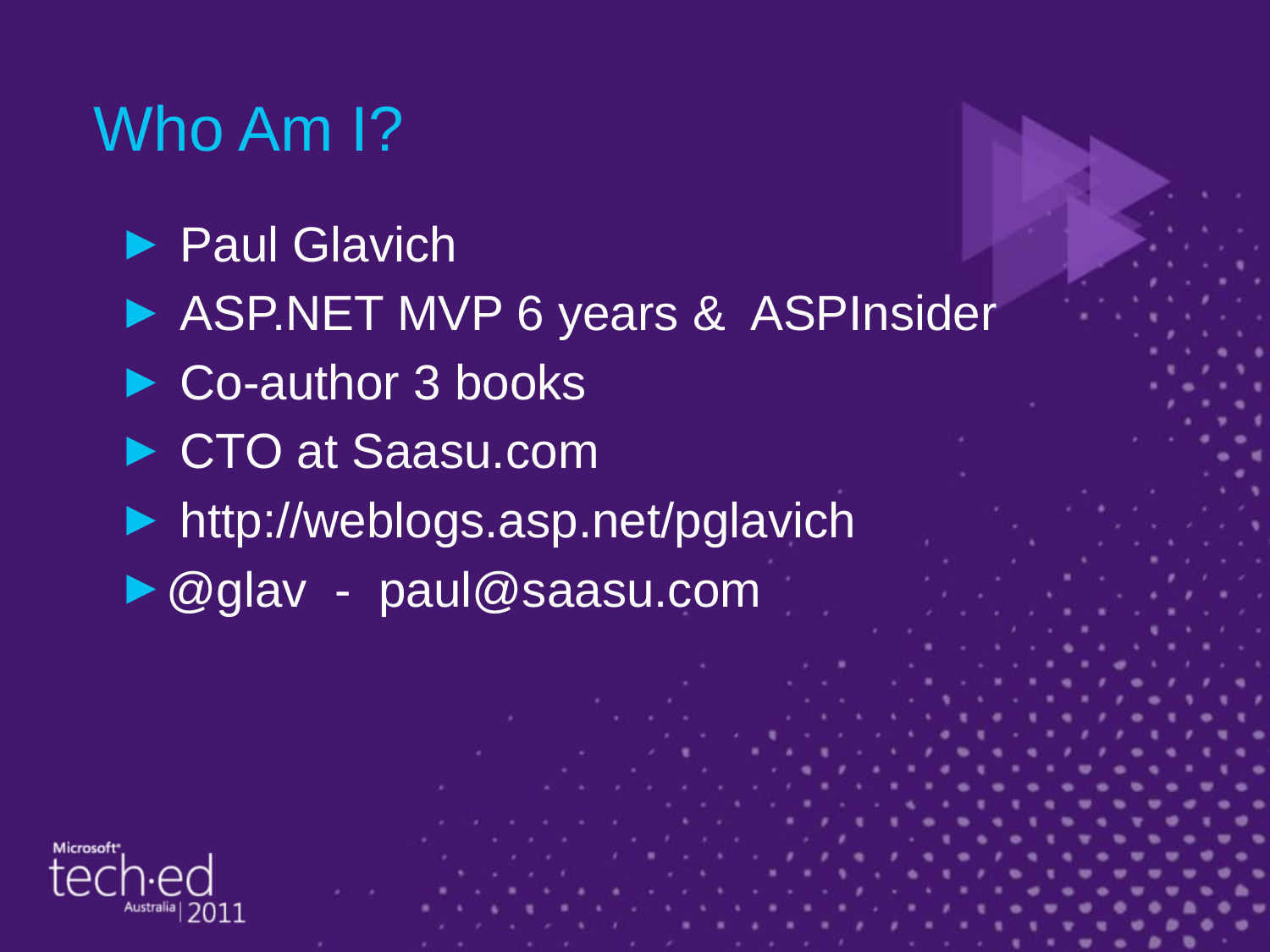

# Who Am I?
 Paul Glavich
 ASP.NET MVP 6 years &  ASPInsider
 Co-author 3 books
 CTO at Saasu.com
 http://weblogs.asp.net/pglavich
@glav  -  paul@saasu.com